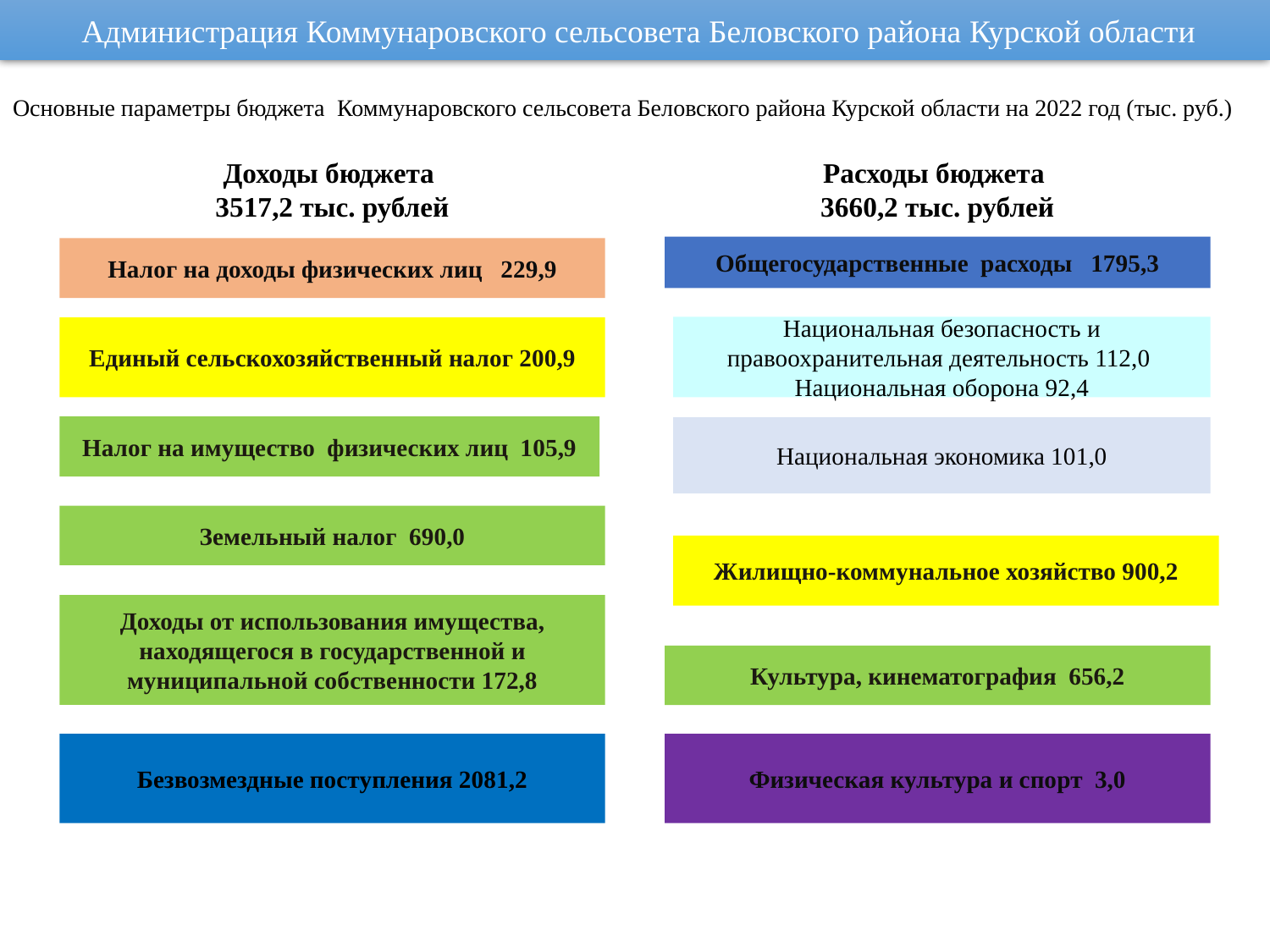

Администрация Коммунаровского сельсовета Беловского района Курской области
Основные параметры бюджета  Коммунаровского сельсовета Беловского района Курской области на 2022 год (тыс. руб.)
Доходы бюджета
3517,2 тыс. рублей
Расходы бюджета
3660,2 тыс. рублей
Общегосударственные  расходы   1795,3
Налог на доходы физических лиц   229,9
Национальная безопасность и правоохранительная деятельность 112,0
Национальная оборона 92,4
Единый сельскохозяйственный налог 200,9
Налог на имущество  физических лиц  105,9
Национальная экономика 101,0
Земельный налог  690,0
Жилищно-коммунальное хозяйство 900,2
Доходы от использования имущества, находящегося в государственной и муниципальной собственности 172,8
Культура, кинематография  656,2
Безвозмездные поступления 2081,2
Физическая культура и спорт  3,0